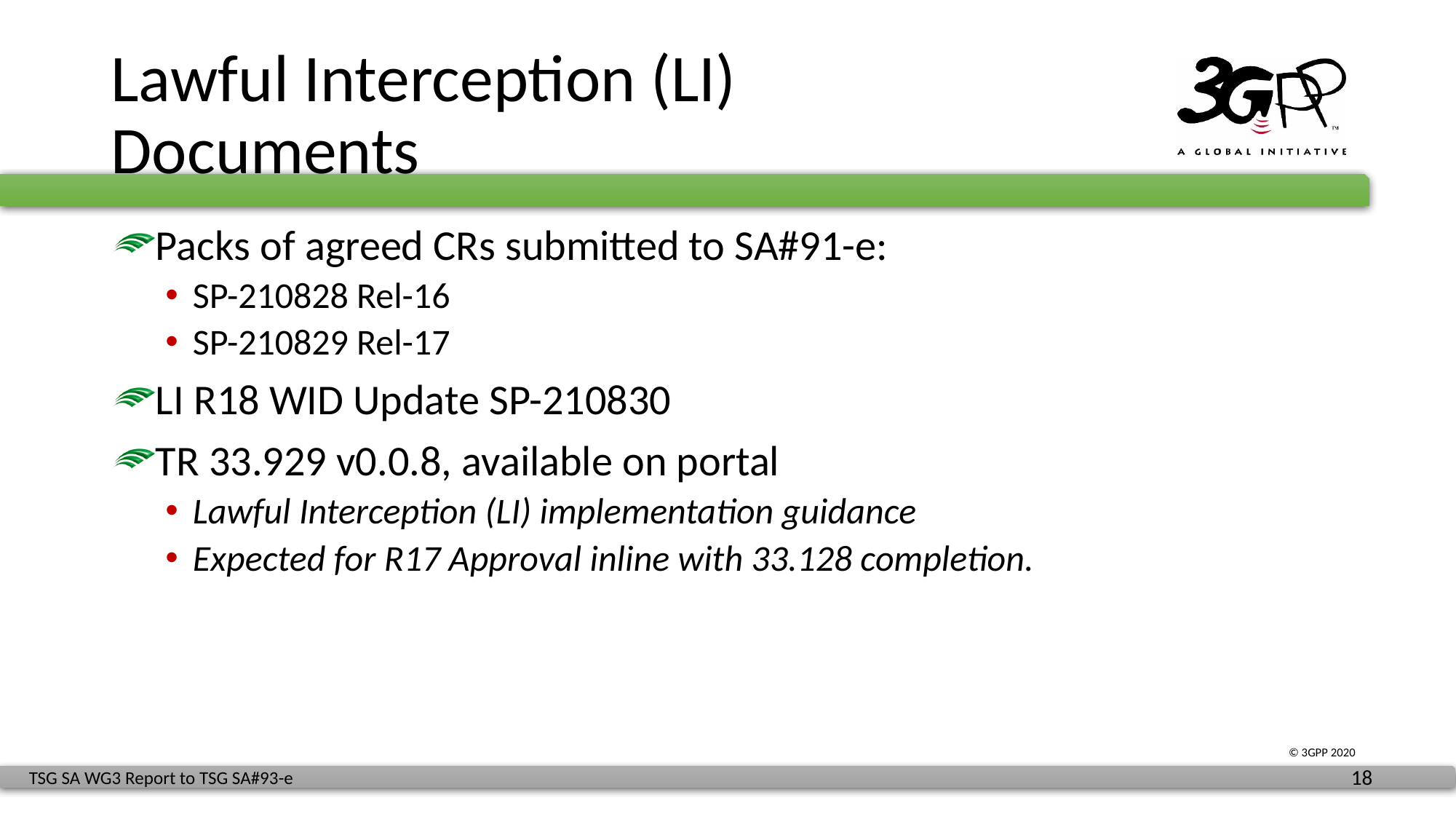

# Lawful Interception (LI) Documents
Packs of agreed CRs submitted to SA#91-e:
SP-210828 Rel-16
SP-210829 Rel-17
LI R18 WID Update SP-210830
TR 33.929 v0.0.8, available on portal
Lawful Interception (LI) implementation guidance
Expected for R17 Approval inline with 33.128 completion.